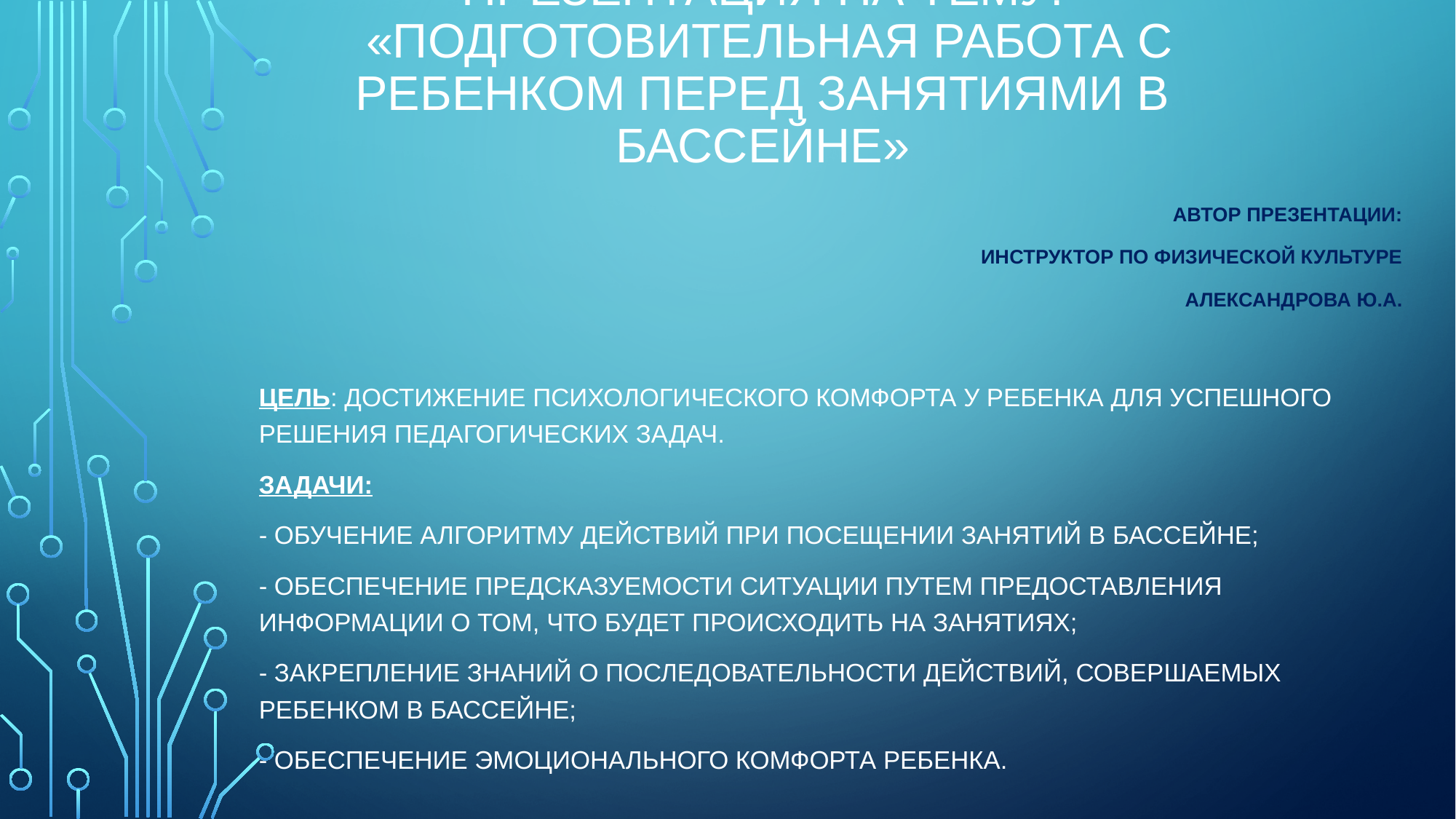

# Презентация на тему: «Подготовительная работа с ребенком перед занятиями в бассейне»
Автор презентации:
 инструктор по физической культуре
 Александрова Ю.А.

Цель: Достижение психологического комфорта у ребенка для успешного решения педагогических задач.
Задачи:
- Обучение алгоритму действий при посещении занятий в бассейне;
- Обеспечение предсказуемости ситуации путем предоставления     информации о том, что будет происходить на занятиях;
- Закрепление знаний о последовательности действий, совершаемых  ребенком в бассейне;
- Обеспечение эмоционального комфорта ребенка.